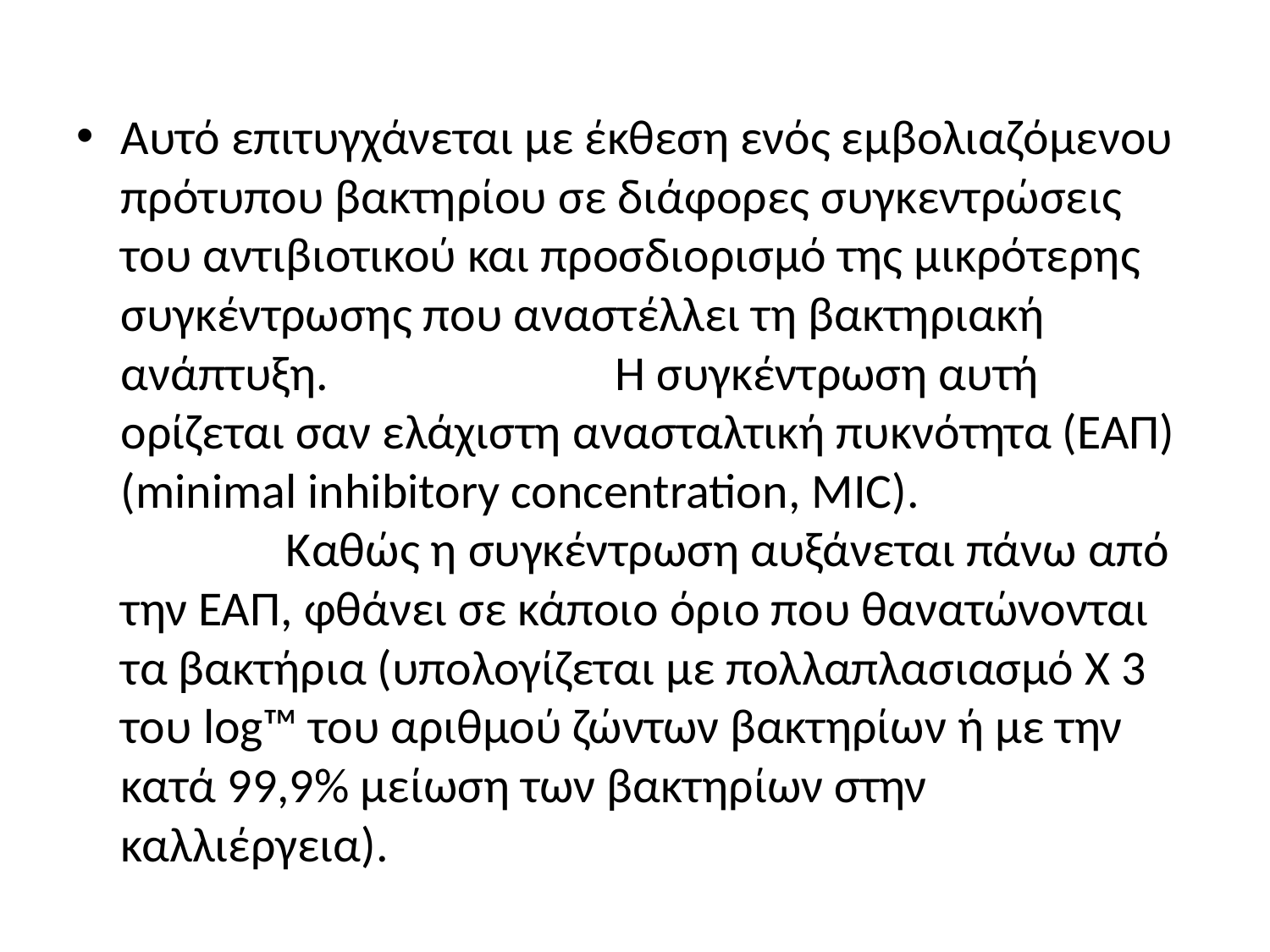

Αυτό επιτυγχάνεται με έκθεση ενός εμβολιαζόμενου πρότυπου βακτηρίου σε διάφορες συγκεντρώσεις του αντιβιοτικού και προσδιορισμό της μικρότερης συγκέντρωσης που αναστέλλει τη βακτηριακή ανάπτυξη.                          Η συγκέντρωση αυτή ορίζεται σαν ελάχιστη ανασταλτική πυκνότητα (ΕΑΠ) (minimal inhibitory concentration, MIC).                                        Καθώς η συγκέντρωση αυξάνεται πάνω από την ΕΑΠ, φθάνει σε κάποιο όριο που θανατώνονται τα βακτήρια (υπολογίζεται με πολλαπλασιασμό Χ 3 του log™ του αριθμού ζώντων βακτηρίων ή με την κατά 99,9% μείωση των βακτηρίων στην καλλιέργεια).